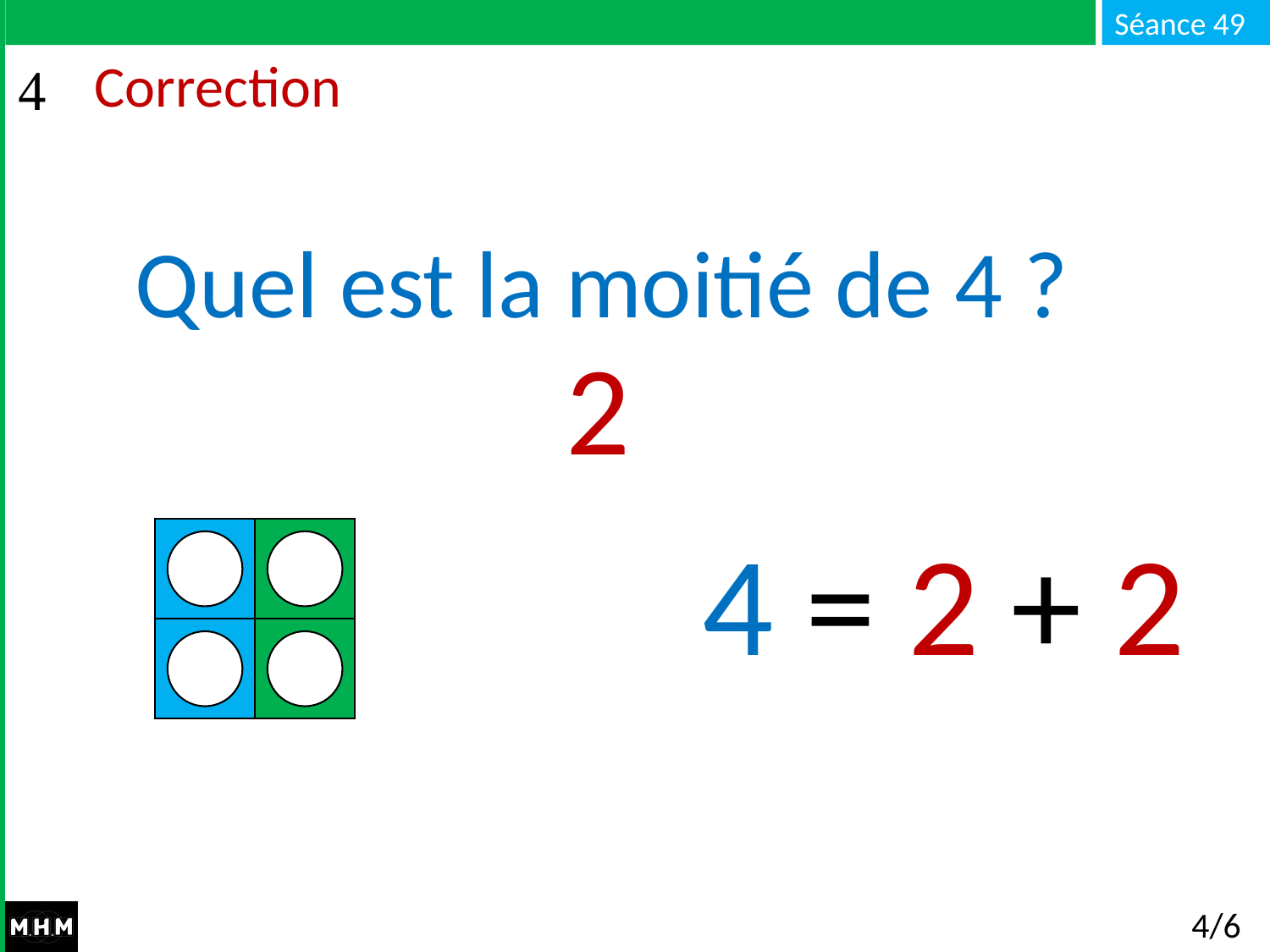

# Correction
Quel est la moitié de 4 ?
2
4 = 2 + 2

4/6